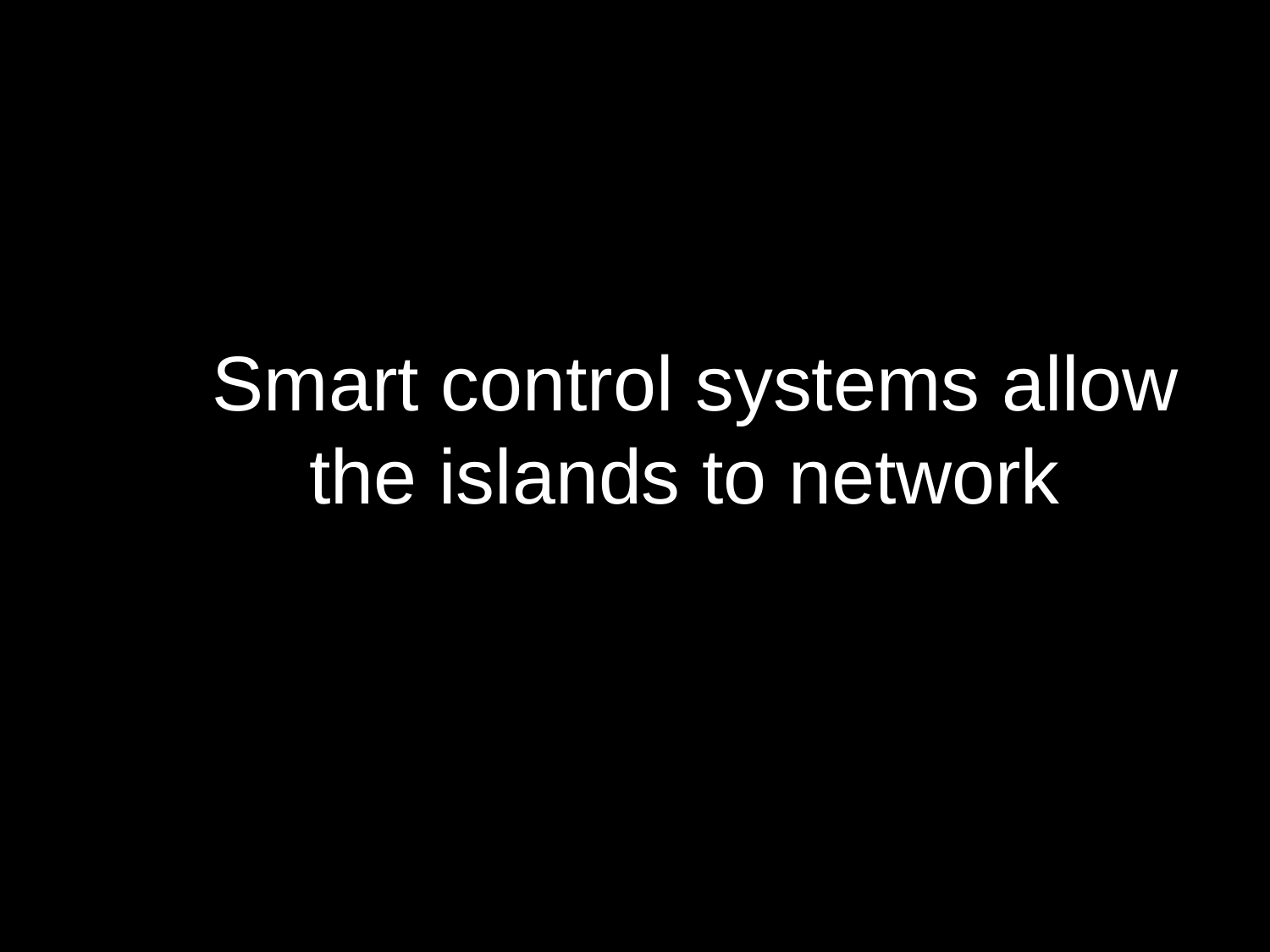

Smart control systems allow the islands to network